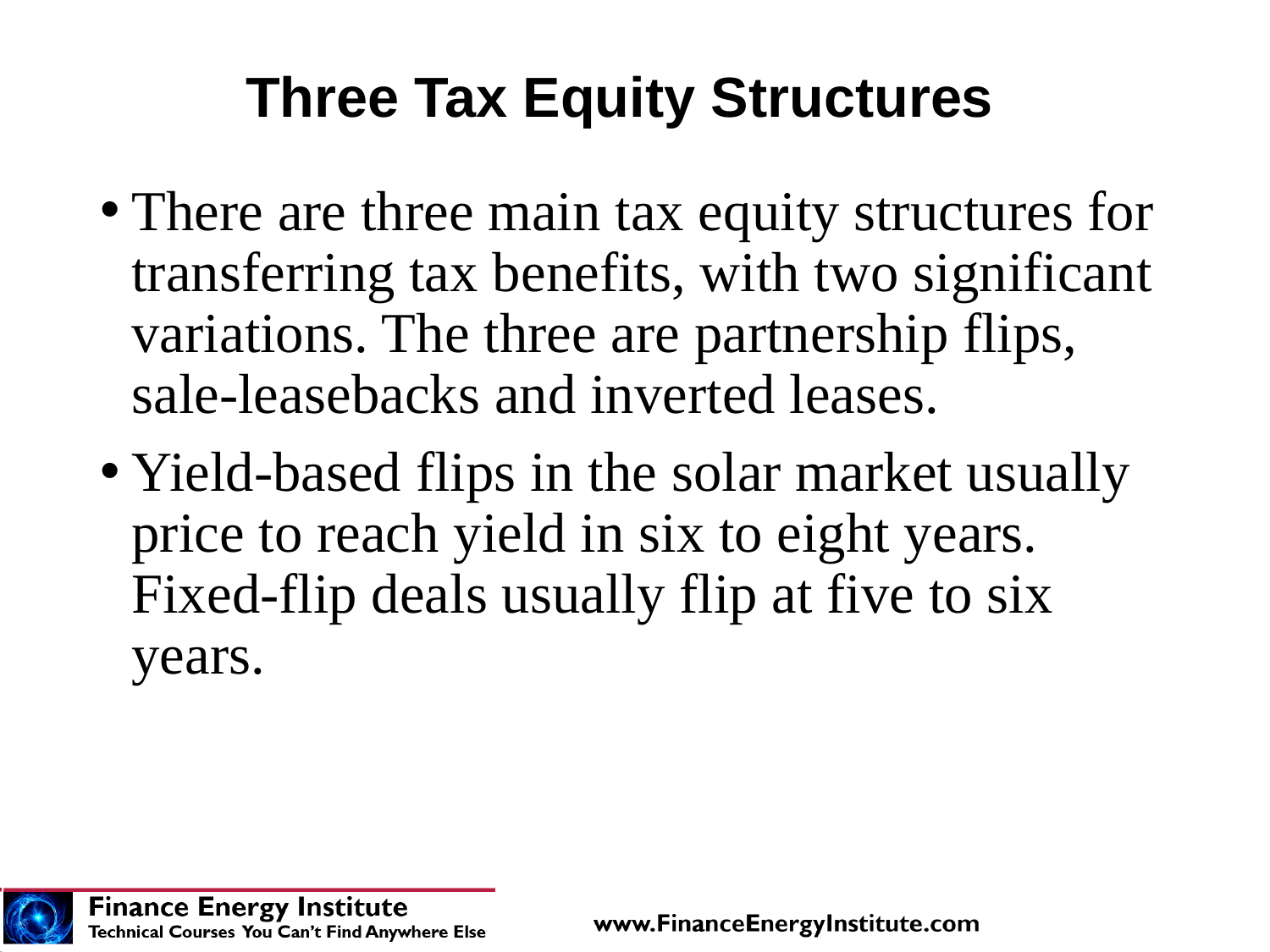

# Three Tax Equity Structures
There are three main tax equity structures for transferring tax benefits, with two significant variations. The three are partnership flips, sale-leasebacks and inverted leases.
Yield-based flips in the solar market usually price to reach yield in six to eight years. Fixed-flip deals usually flip at five to six years.